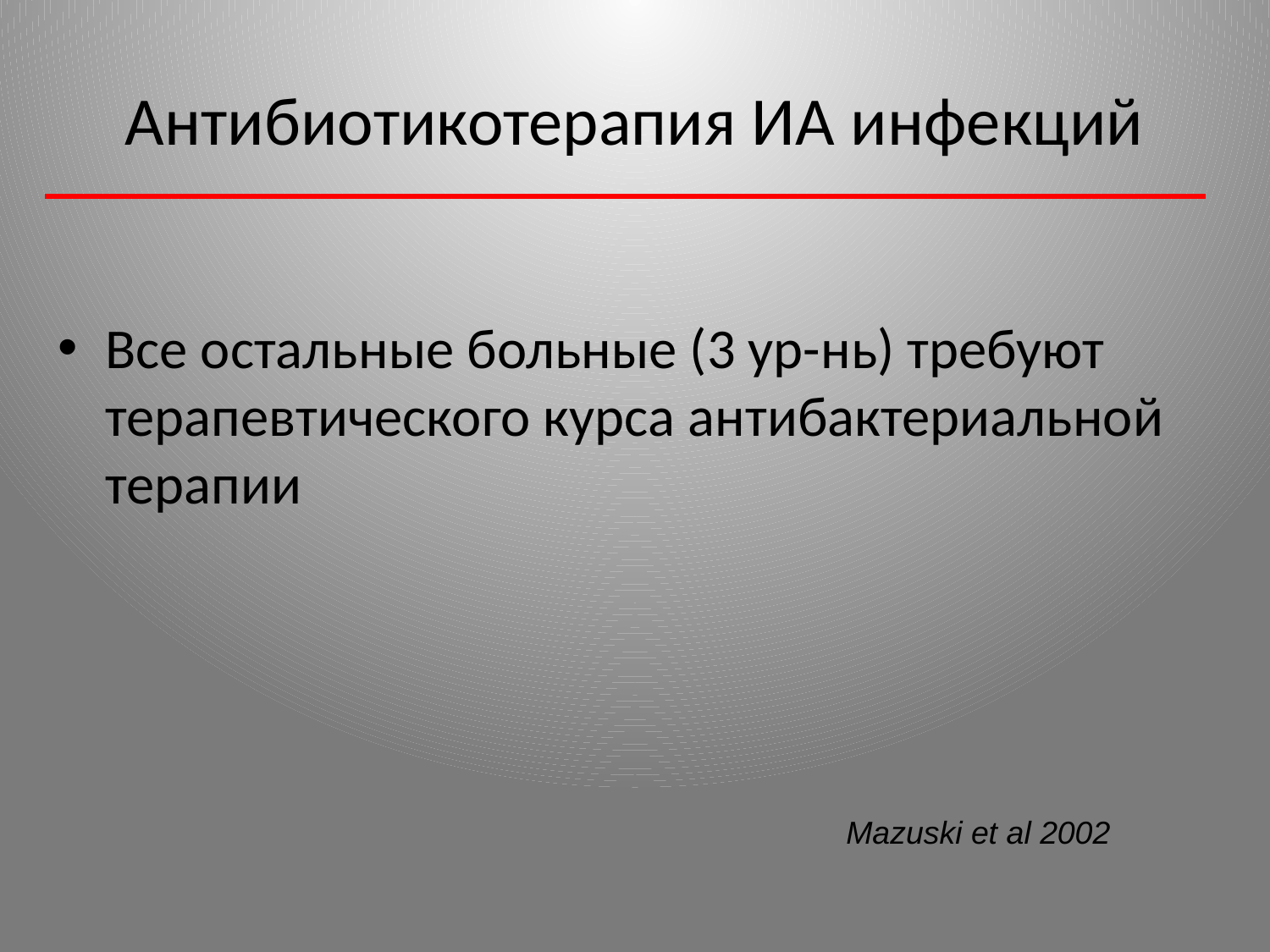

# Антибиотикотерапия ИА инфекций
Все остальные больные (3 ур-нь) требуют терапевтического курса антибактериальной терапии
Mazuski et al 2002